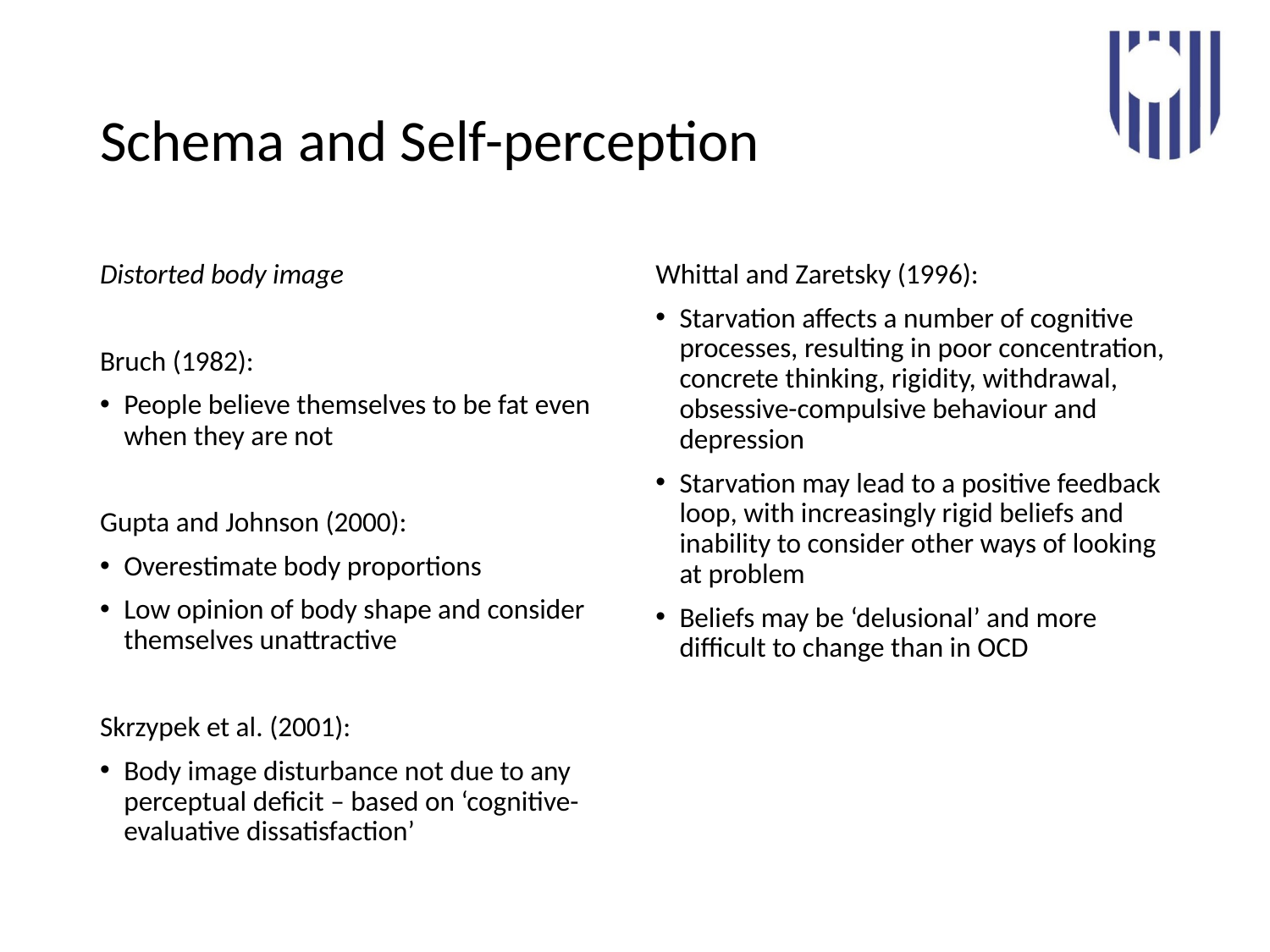

# Schema and Self-perception
Distorted body image

Bruch (1982):
People believe themselves to be fat even when they are not

Gupta and Johnson (2000):
Overestimate body proportions
Low opinion of body shape and consider themselves unattractive

Skrzypek et al. (2001):
Body image disturbance not due to any perceptual deficit – based on ‘cognitive-evaluative dissatisfaction’

Whittal and Zaretsky (1996):
Starvation affects a number of cognitive processes, resulting in poor concentration, concrete thinking, rigidity, withdrawal, obsessive-compulsive behaviour and depression
Starvation may lead to a positive feedback loop, with increasingly rigid beliefs and inability to consider other ways of looking at problem
Beliefs may be ‘delusional’ and more difficult to change than in OCD